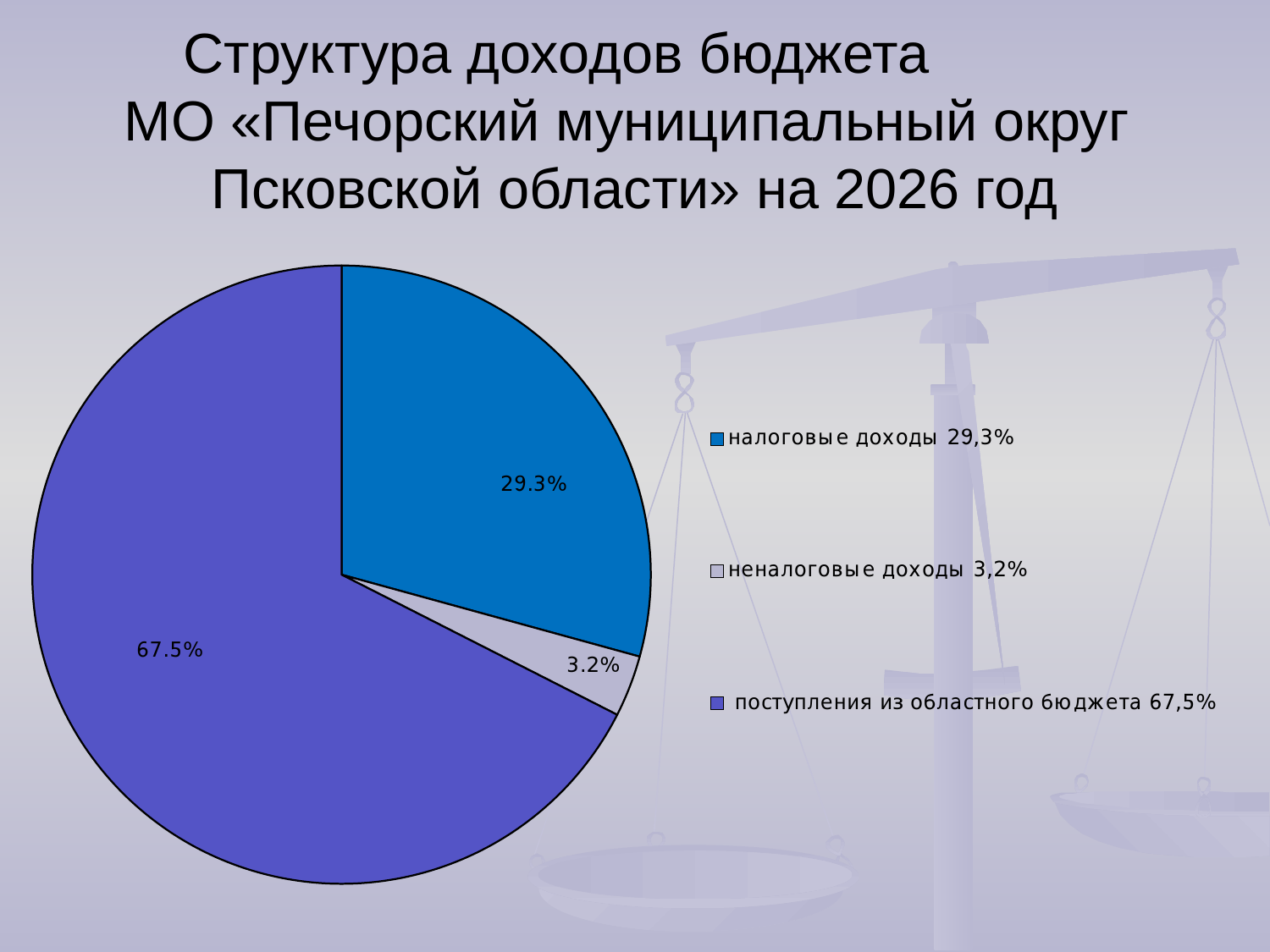

# Структура доходов бюджета МО «Печорский муниципальный округ Псковской области» на 2026 год

### Chart

| Category |  |
|---|---|
| налоговые доходы 29,3% | 201741.0 |
| неналоговые доходы 3,2% | 22162.0 |
|  поступления из областного бюджета 67,5% | 465264.0 |

[unsupported chart]

[unsupported chart]